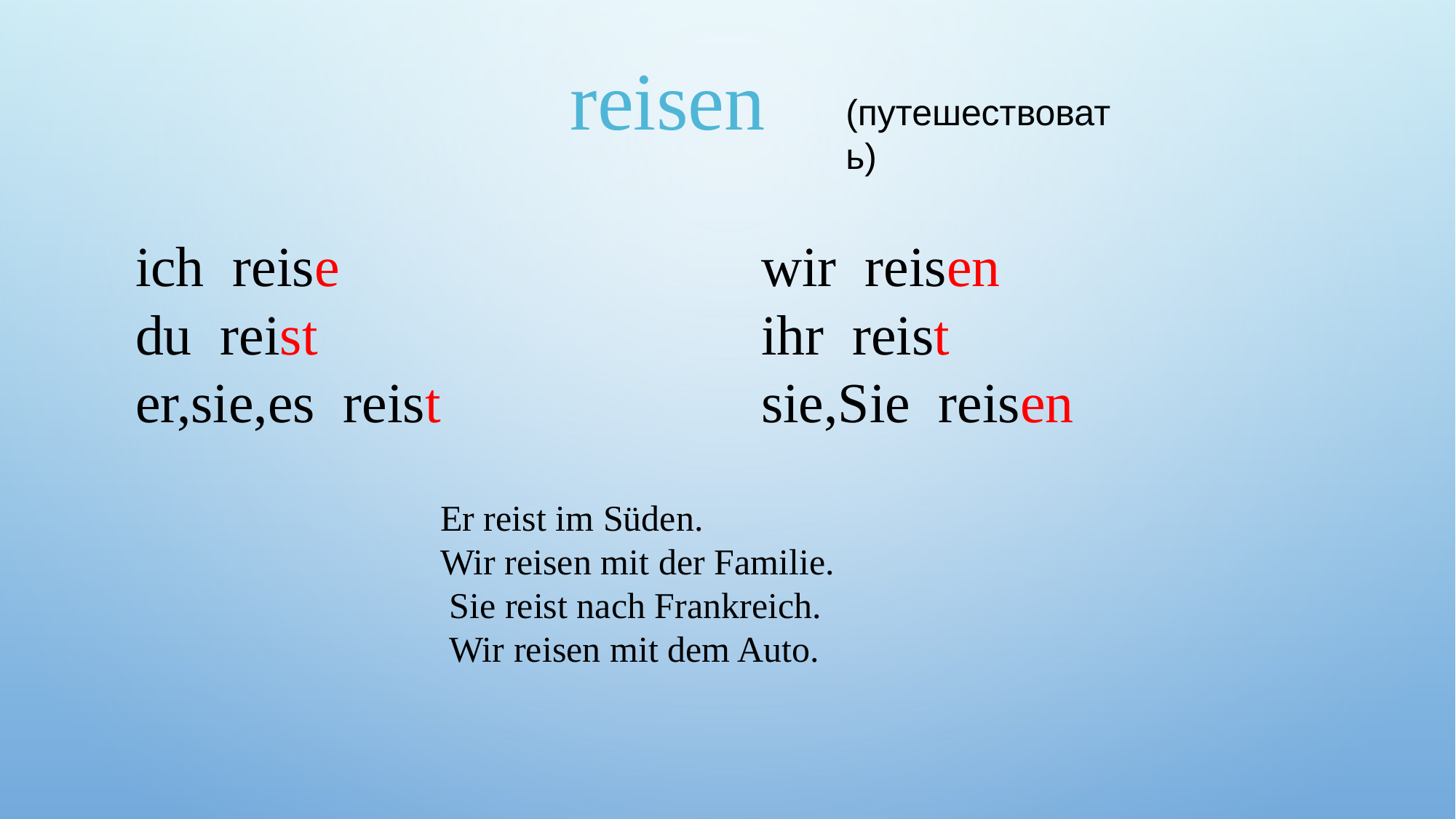

reisen
(путешествовать)
ich  reise
du  reist
er,sie,es  reist
wir  reisen
ihr  reist
sie,Sie  reisen
Er reist im Süden.
Wir reisen mit der Familie.
 Sie reist nach Frankreich.
 Wir reisen mit dem Auto.